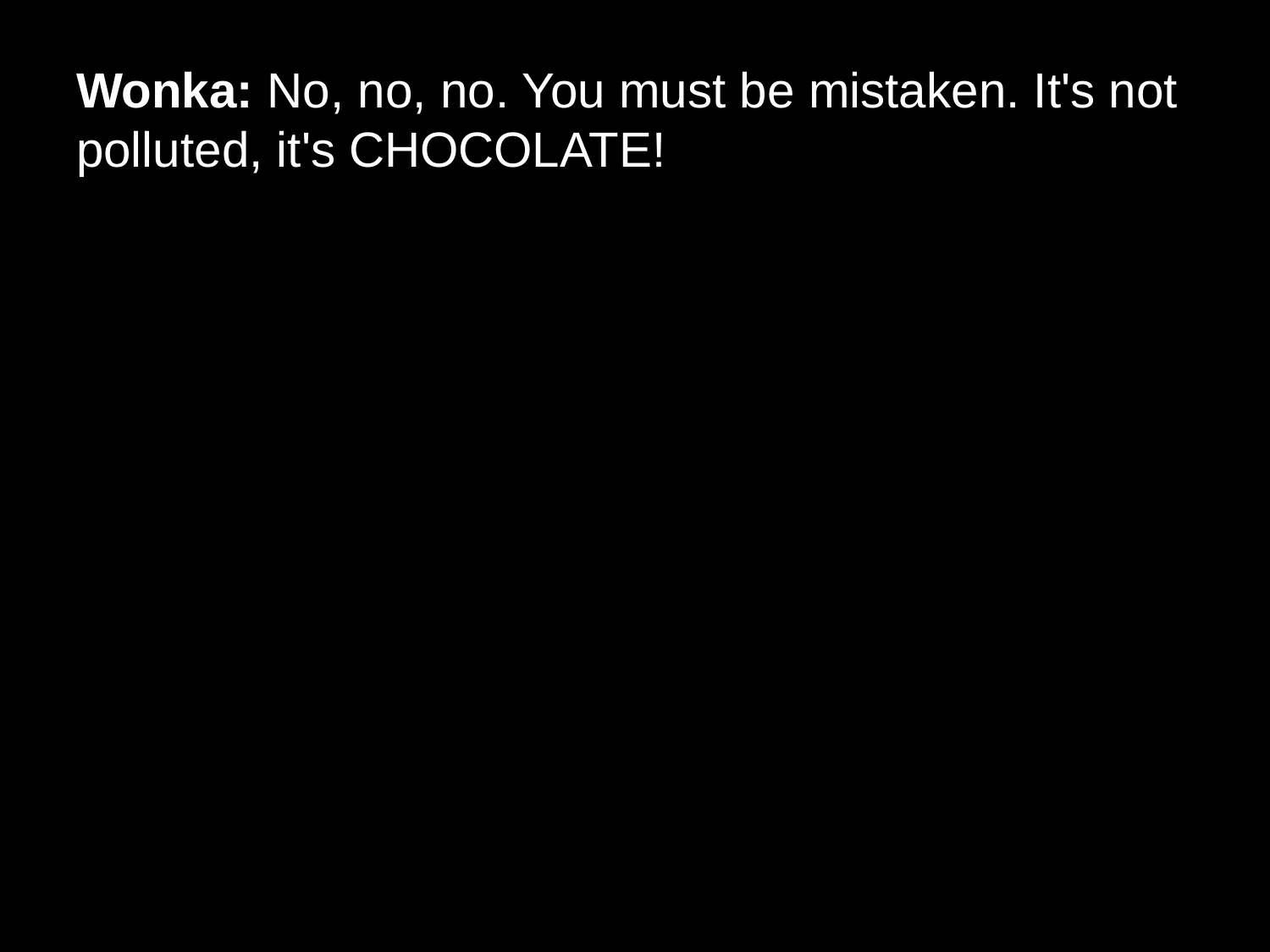

# Wonka: No, no, no. You must be mistaken. It's not polluted, it's CHOCOLATE!